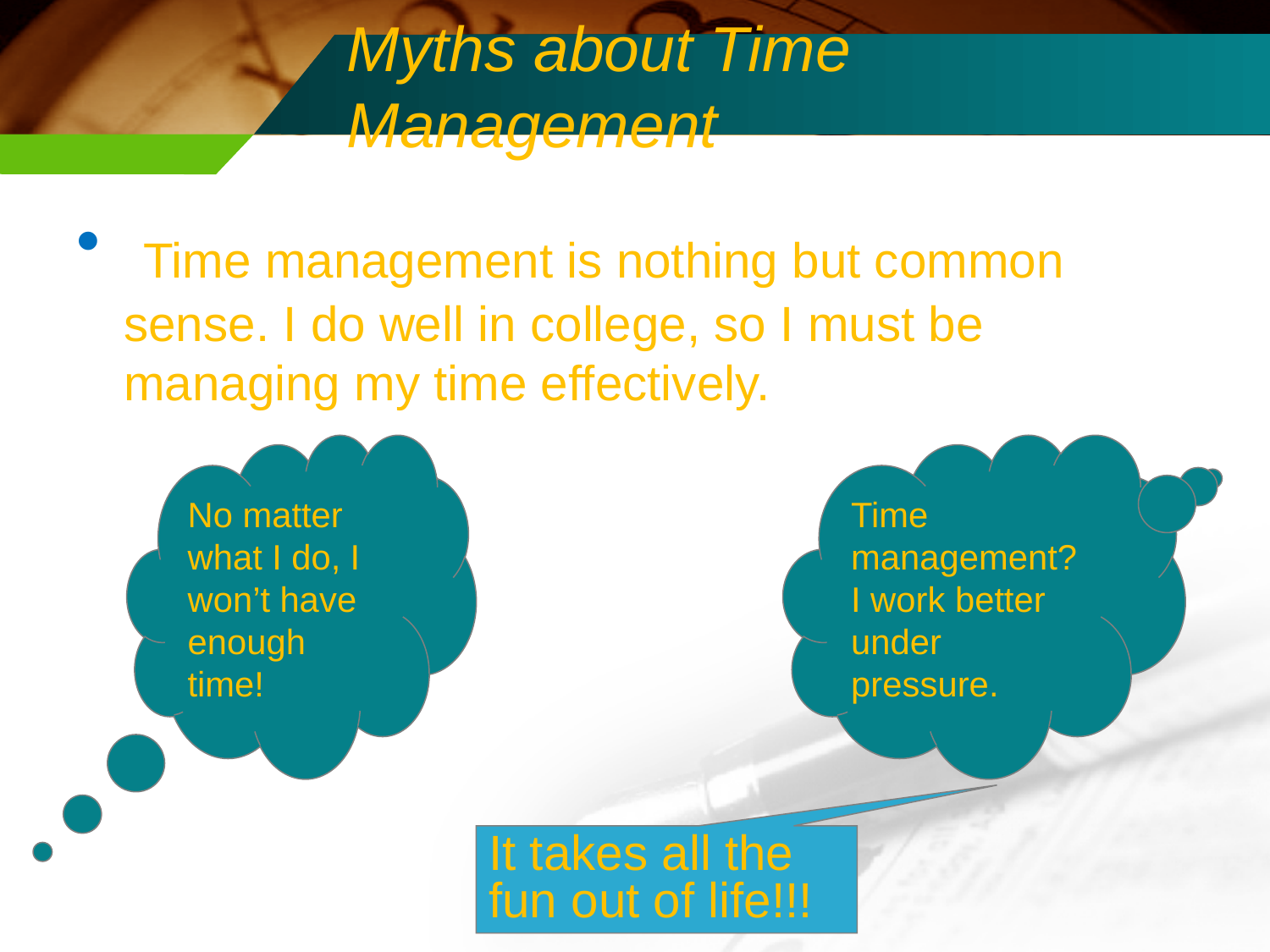

# Myths about Time Management
 Time management is nothing but common sense. I do well in college, so I must be managing my time effectively.

No matter what I do, I won’t have enough time!
Time management?  I work better under pressure.
It takes all the fun out of life!!!